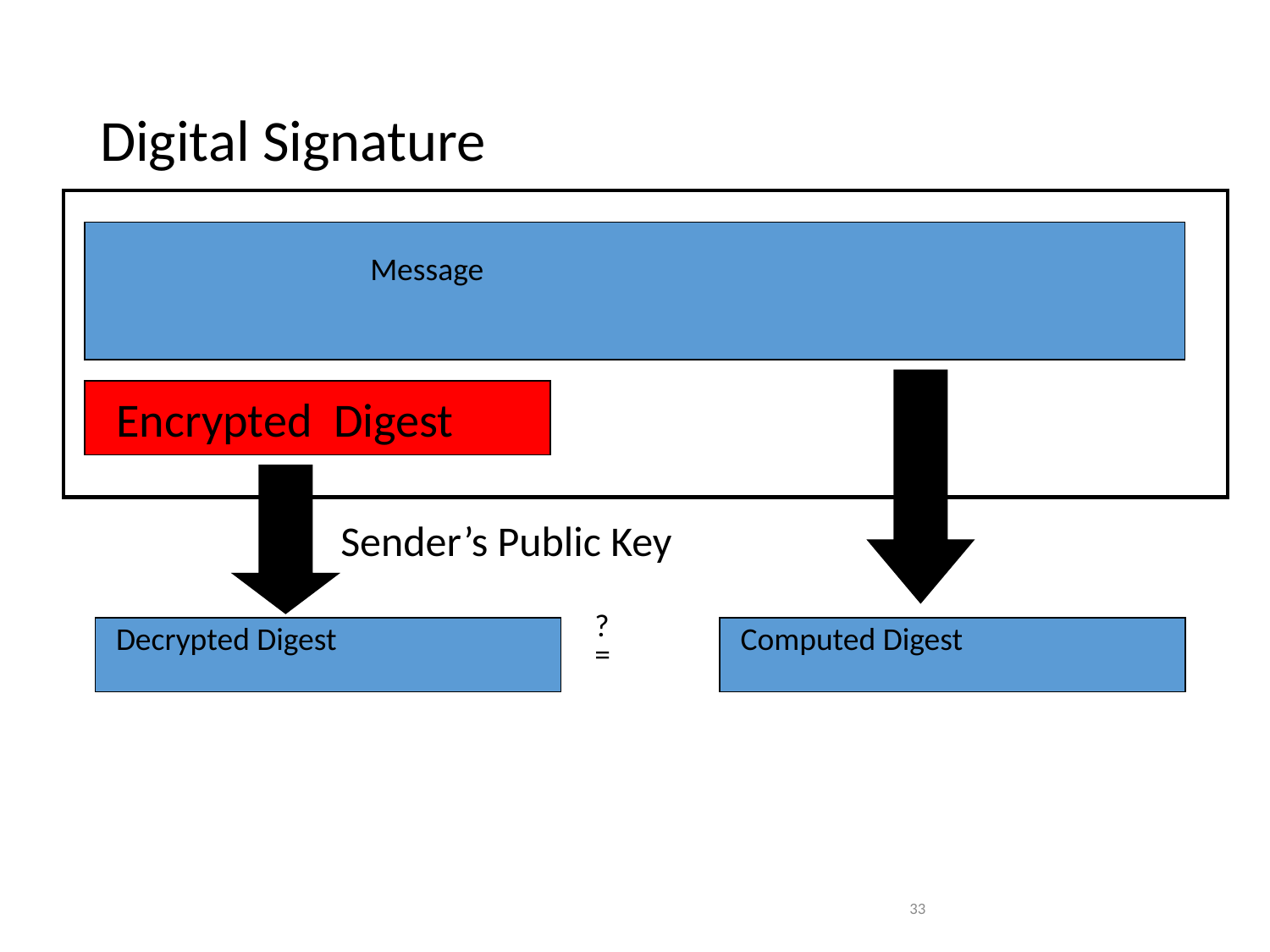

# Digital Signature

Message

Encrypted  Digest

Sender’s Public Key
?
=
Decrypted Digest

Computed Digest

33